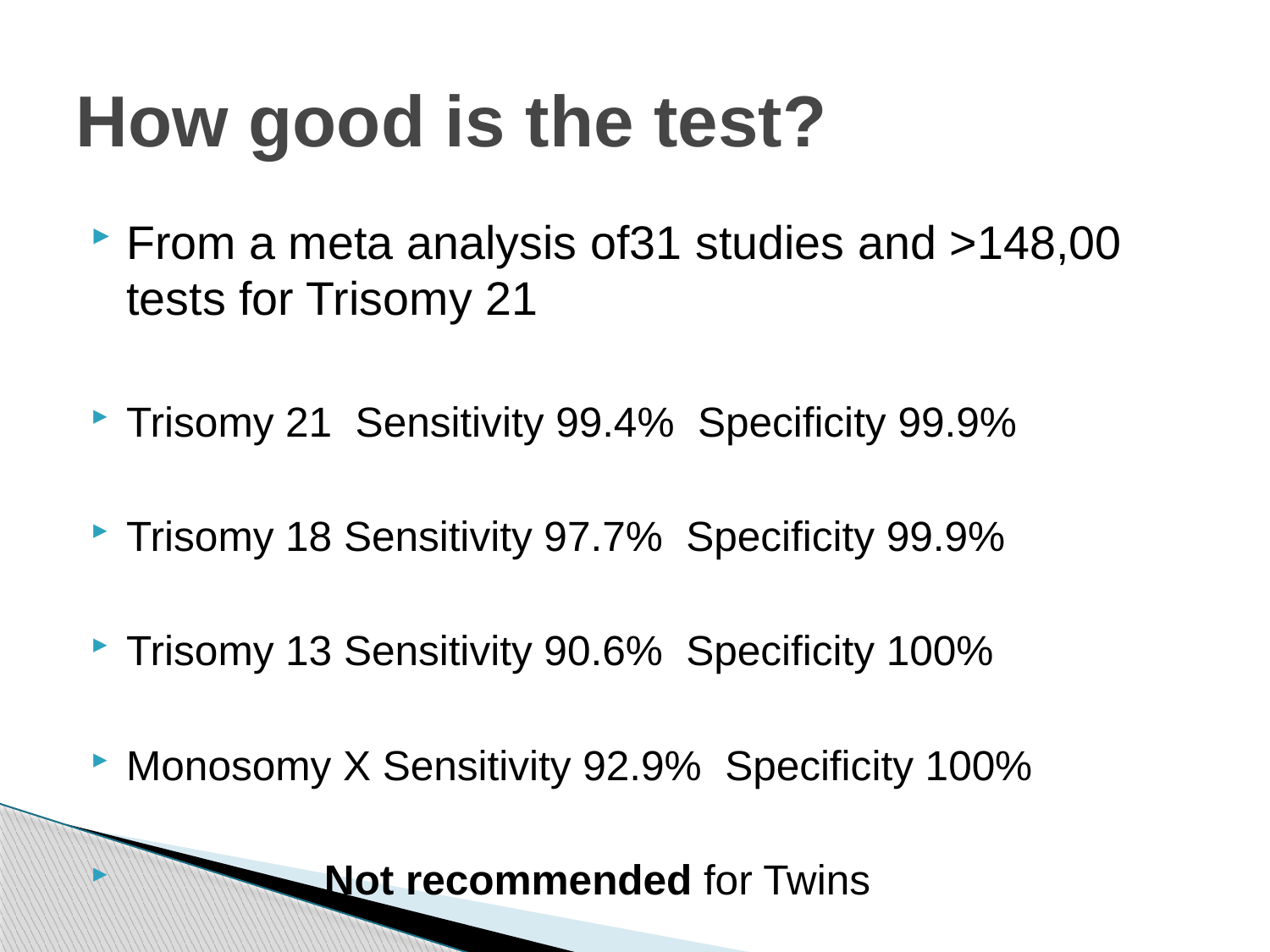

# How good is the test?
From a meta analysis of31 studies and >148,00 tests for Trisomy 21

Trisomy 21  Sensitivity 99.4%  Specificity 99.9%

Trisomy 18 Sensitivity 97.7%  Specificity 99.9%

Trisomy 13 Sensitivity 90.6%  Specificity 100%

Monosomy X Sensitivity 92.9%  Specificity 100%

                 Not recommended for Twins